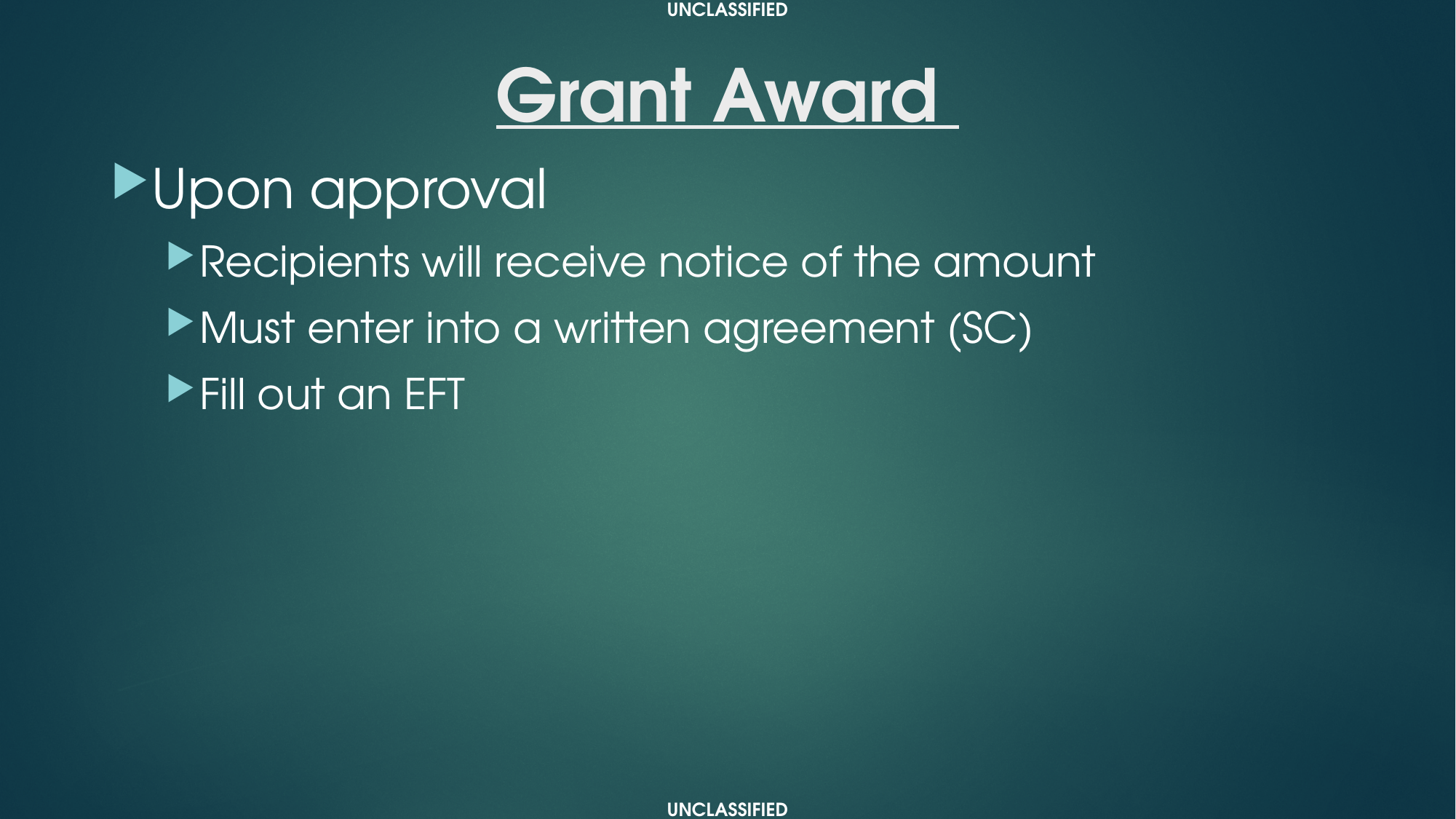

UNCLASSIFIED
# Grant Award
Upon approval
Recipients will receive notice of the amount
Must enter into a written agreement (SC)
Fill out an EFT
​​​​​​​​​​​​​​​

UNCLASSIFIED